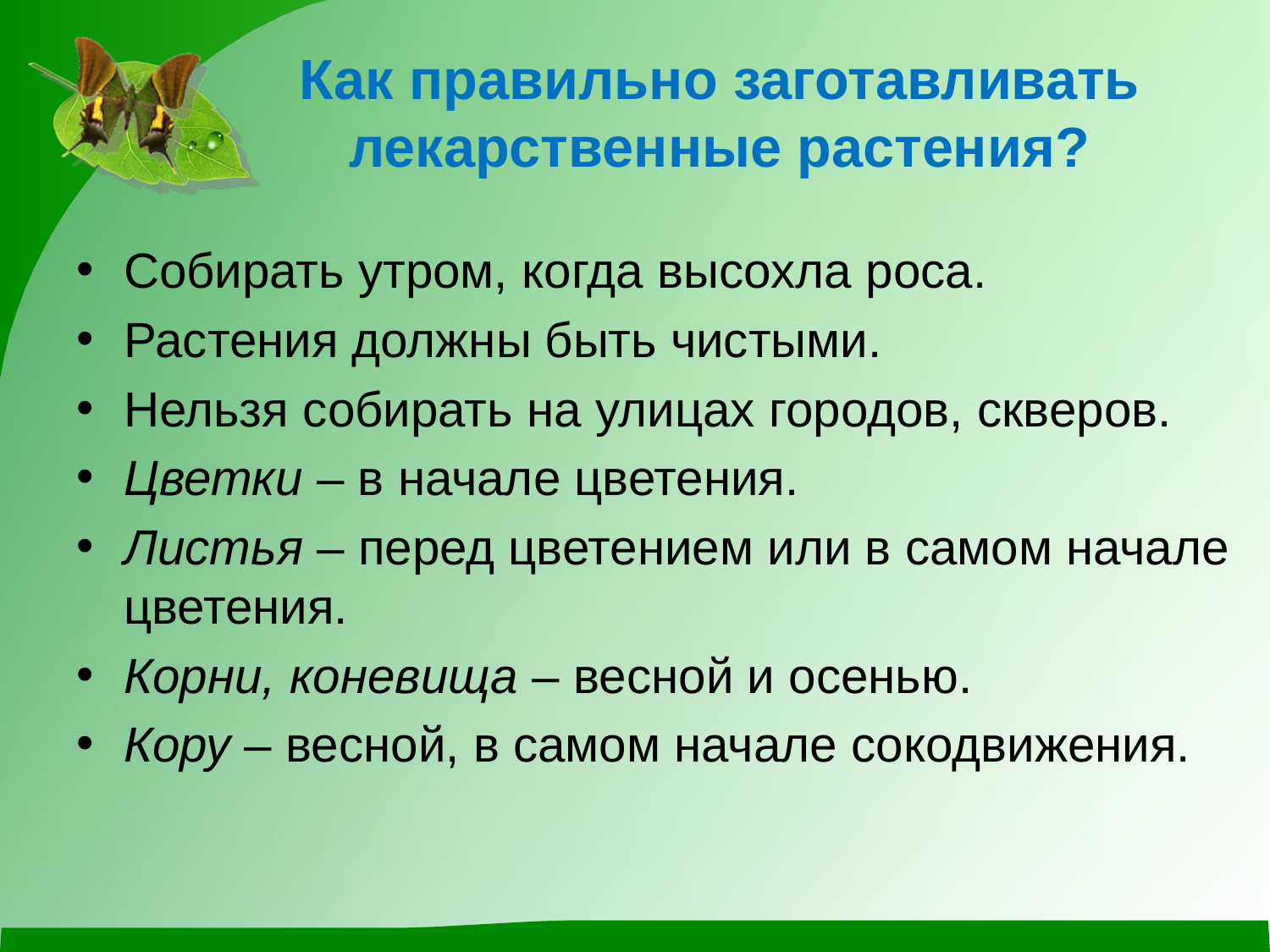

# Как правильно заготавливать лекарственные растения?
Собирать утром, когда высохла роса.
Растения должны быть чистыми.
Нельзя собирать на улицах городов, скверов.
Цветки – в начале цветения.
Листья – перед цветением или в самом начале цветения.
Корни, коневища – весной и осенью.
Кору – весной, в самом начале сокодвижения.